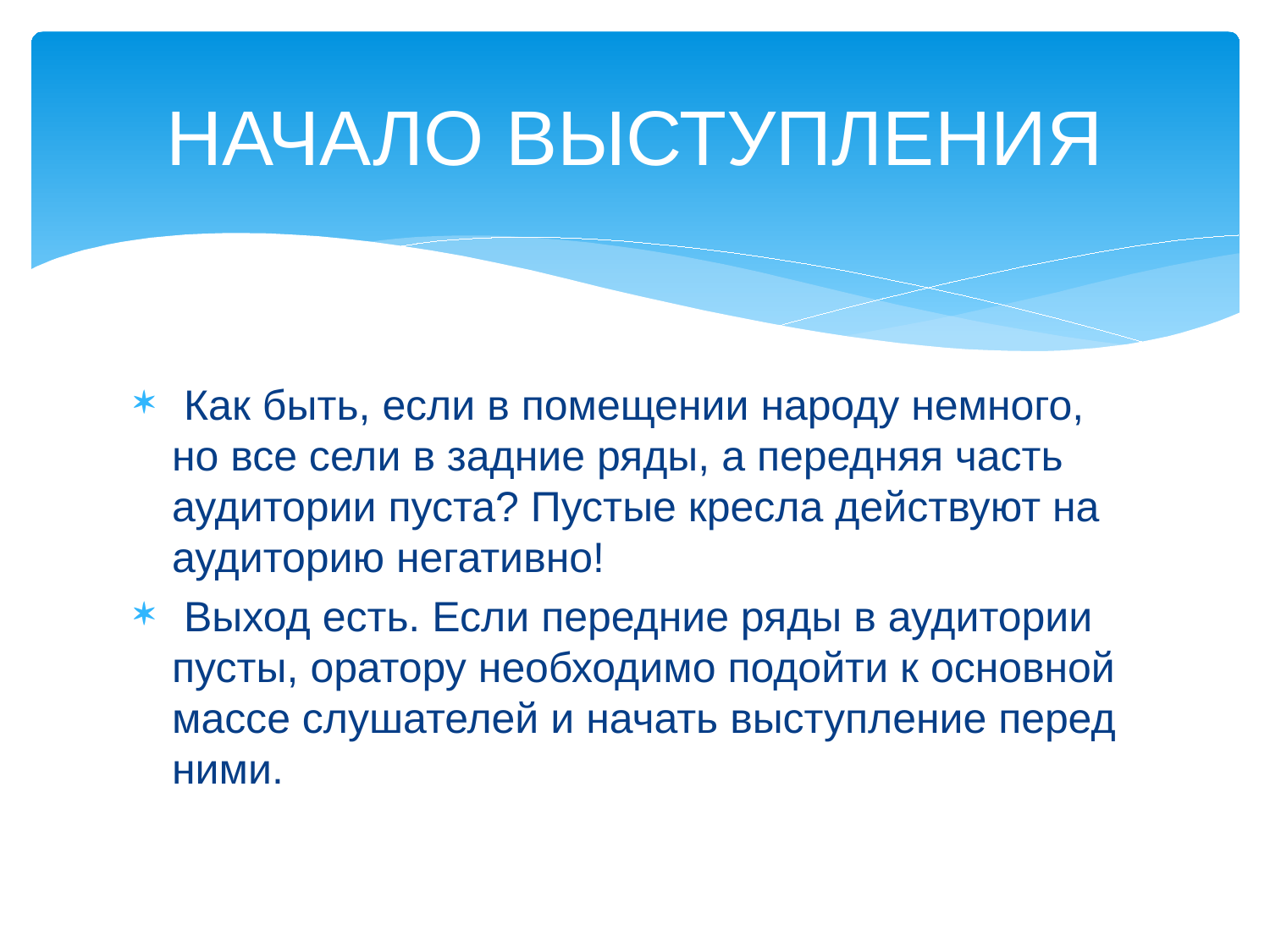

# НАЧАЛО ВЫСТУПЛЕНИЯ
 Как быть, если в помещении народу немного, но все сели в задние ряды, а передняя часть аудитории пуста? Пустые кресла действуют на аудиторию негативно!
 Выход есть. Если передние ряды в аудитории пусты, оратору необходимо подойти к основной массе слушателей и начать выступление перед ними.